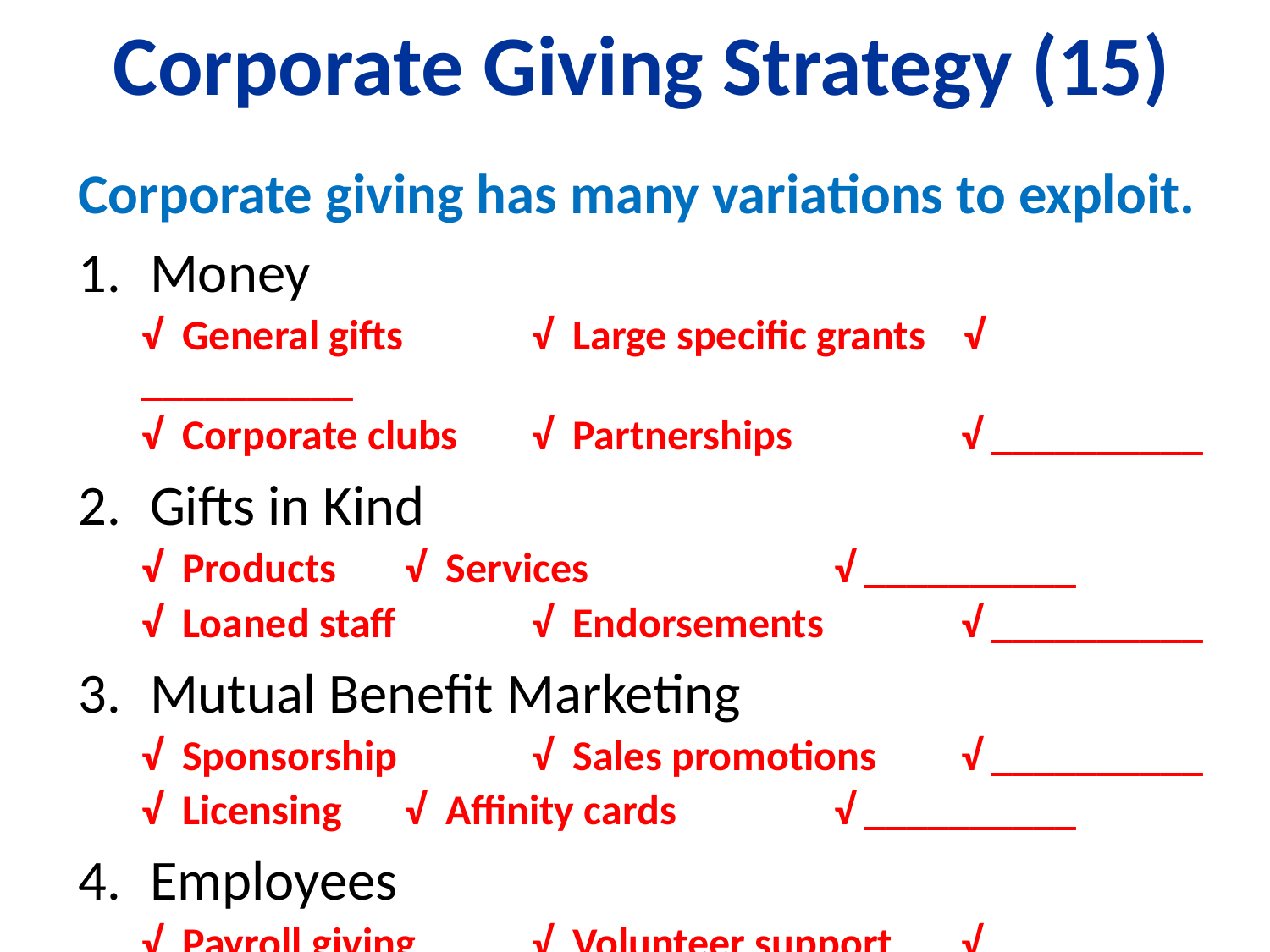

# Corporate Giving Strategy (15)
Corporate giving has many variations to exploit.
Money
√  General gifts	 √  Large specific grants    √ __________
√  Corporate clubs	 √  Partnerships	      √ __________
Gifts in Kind
√  Products	 √  Services		      √ __________
√  Loaned staff	 √  Endorsements	      √ __________
Mutual Benefit Marketing
√  Sponsorship	 √  Sales promotions	      √ __________
√  Licensing	 √  Affinity cards 	      √ __________
Employees
√  Payroll giving	 √  Volunteer support	      √ __________